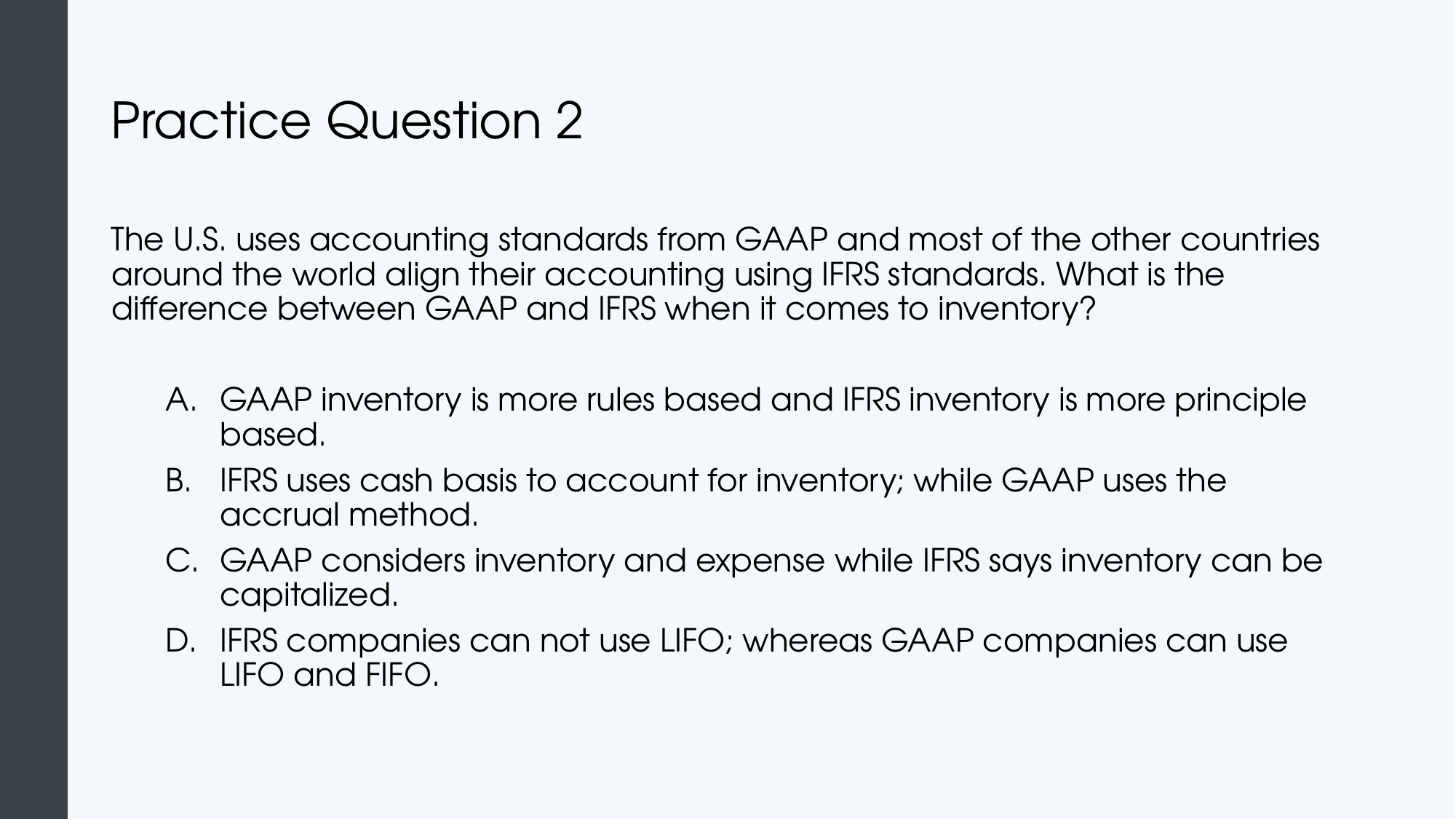

# Practice Question 2
The U.S. uses accounting standards from GAAP and most of the other countries around the world align their accounting using IFRS standards. What is the difference between GAAP and IFRS when it comes to inventory?

GAAP inventory is more rules based and IFRS inventory is more principle based.
IFRS uses cash basis to account for inventory; while GAAP uses the accrual method.
GAAP considers inventory and expense while IFRS says inventory can be capitalized.
IFRS companies can not use LIFO; whereas GAAP companies can use LIFO and FIFO.